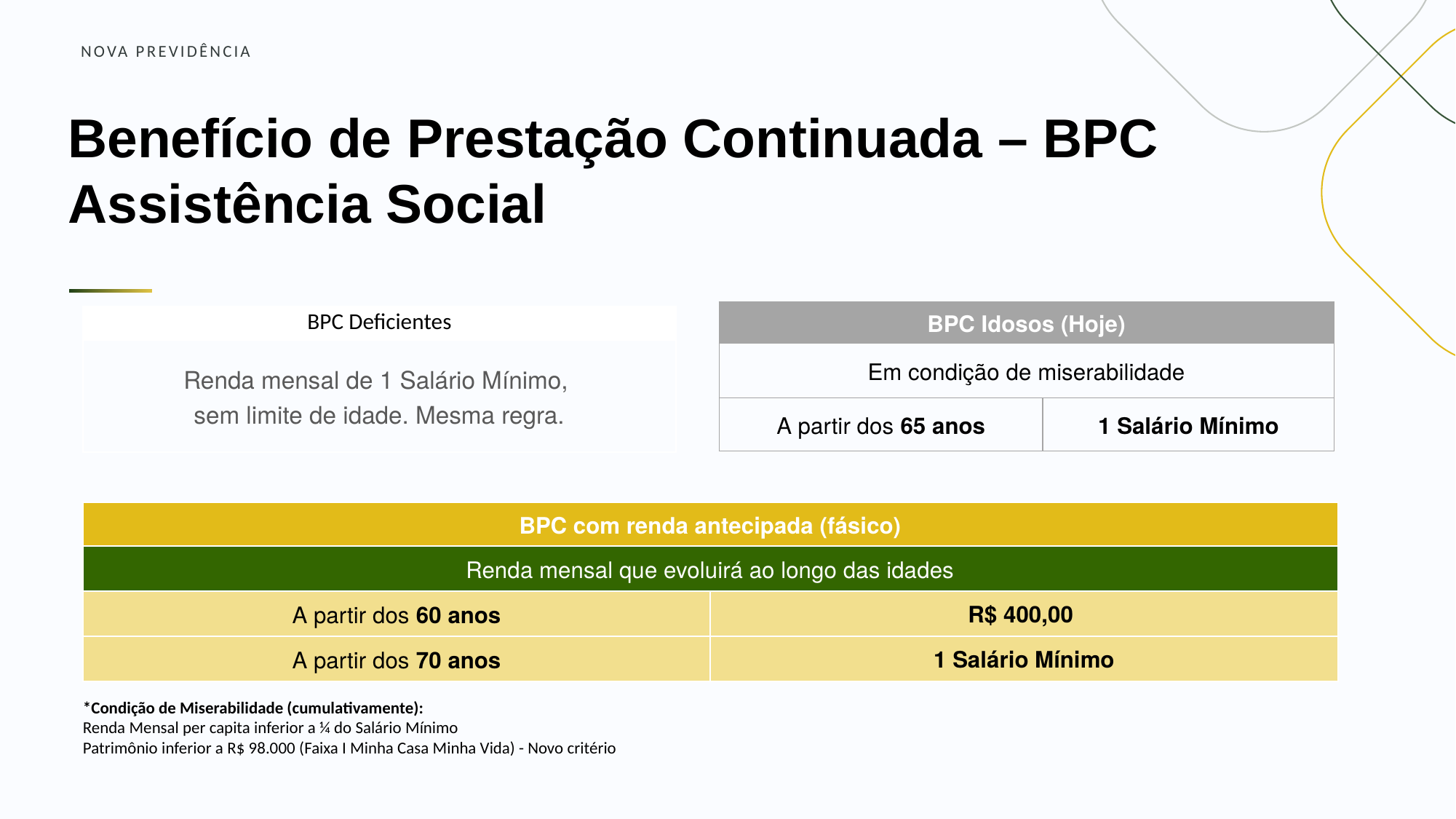

NOVA PREVIDÊNCIA

Benefício de Prestação Continuada – BPC Assistência Social

| BPC Idosos (Hoje) |  |
| --- | --- |
| Em condição de miserabilidade |  |
| A partir dos 65 anos | 1 Salário Mínimo |
| BPC Deficientes |
| --- |
| Renda mensal de 1 Salário Mínimo, sem limite de idade. Mesma regra. |
| BPC com renda antecipada (fásico) |  |
| --- | --- |
| Renda mensal que evoluirá ao longo das idades |  |
| A partir dos 60 anos | R$ 400,00 |
| A partir dos 70 anos | 1 Salário Mínimo |
*Condição de Miserabilidade (cumulativamente):
Renda Mensal per capita inferior a ¼ do Salário Mínimo
Patrimônio inferior a R$ 98.000 (Faixa I Minha Casa Minha Vida) - Novo critério